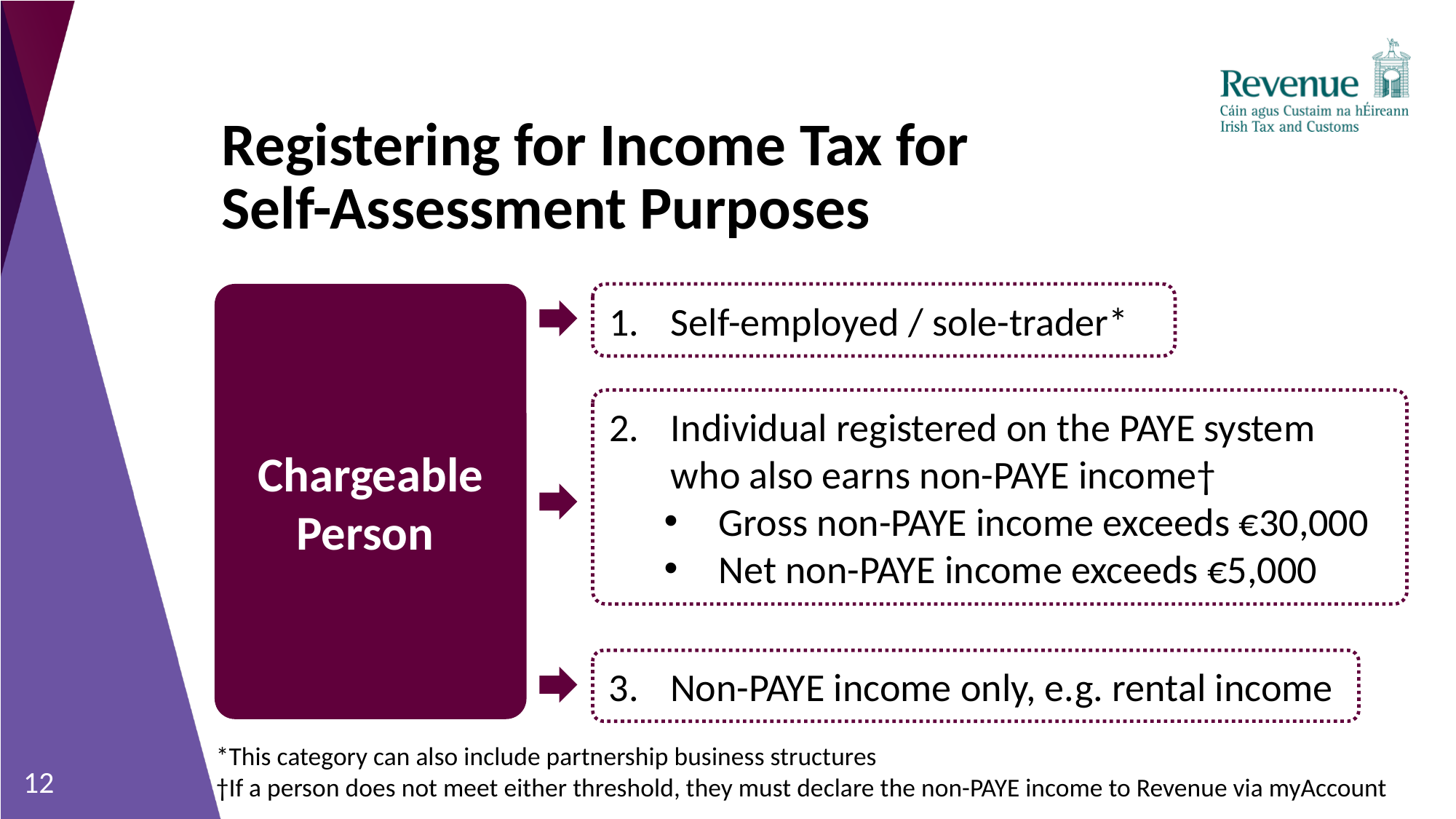

# Registering for Income Tax for Self-Assessment Purposes
Chargeable Person
Self-employed / sole-trader*

Individual registered on the PAYE system who also earns non-PAYE income†
Gross non-PAYE income exceeds €30,000
Net non-PAYE income exceeds €5,000

Non-PAYE income only, e.g. rental income

*This category can also include partnership business structures
†If a person does not meet either threshold, they must declare the non-PAYE income to Revenue via myAccount
12